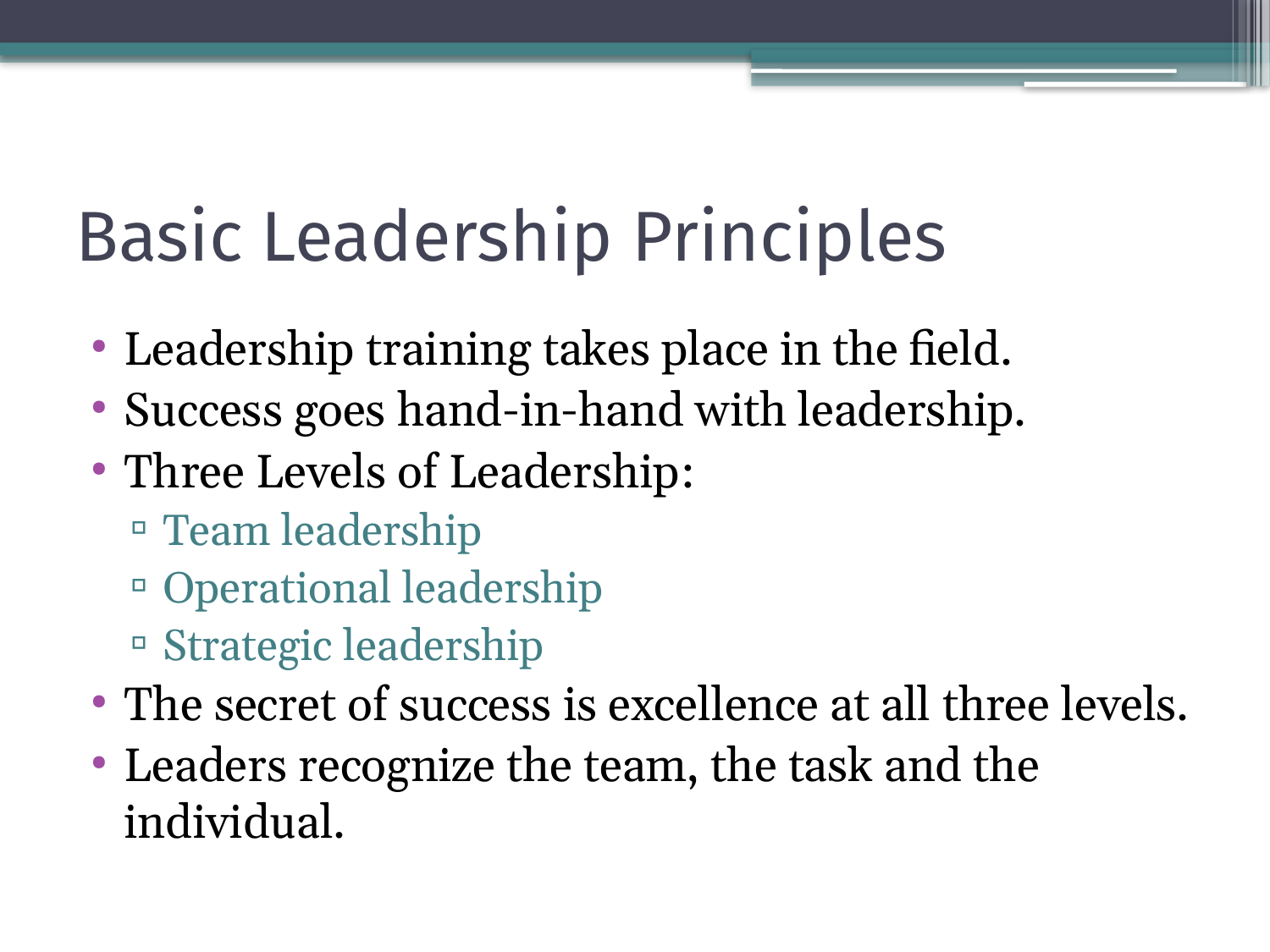

# Basic Leadership Principles
Leadership training takes place in the field.
Success goes hand-in-hand with leadership.
Three Levels of Leadership:
Team leadership
Operational leadership
Strategic leadership
The secret of success is excellence at all three levels.
Leaders recognize the team, the task and the individual.